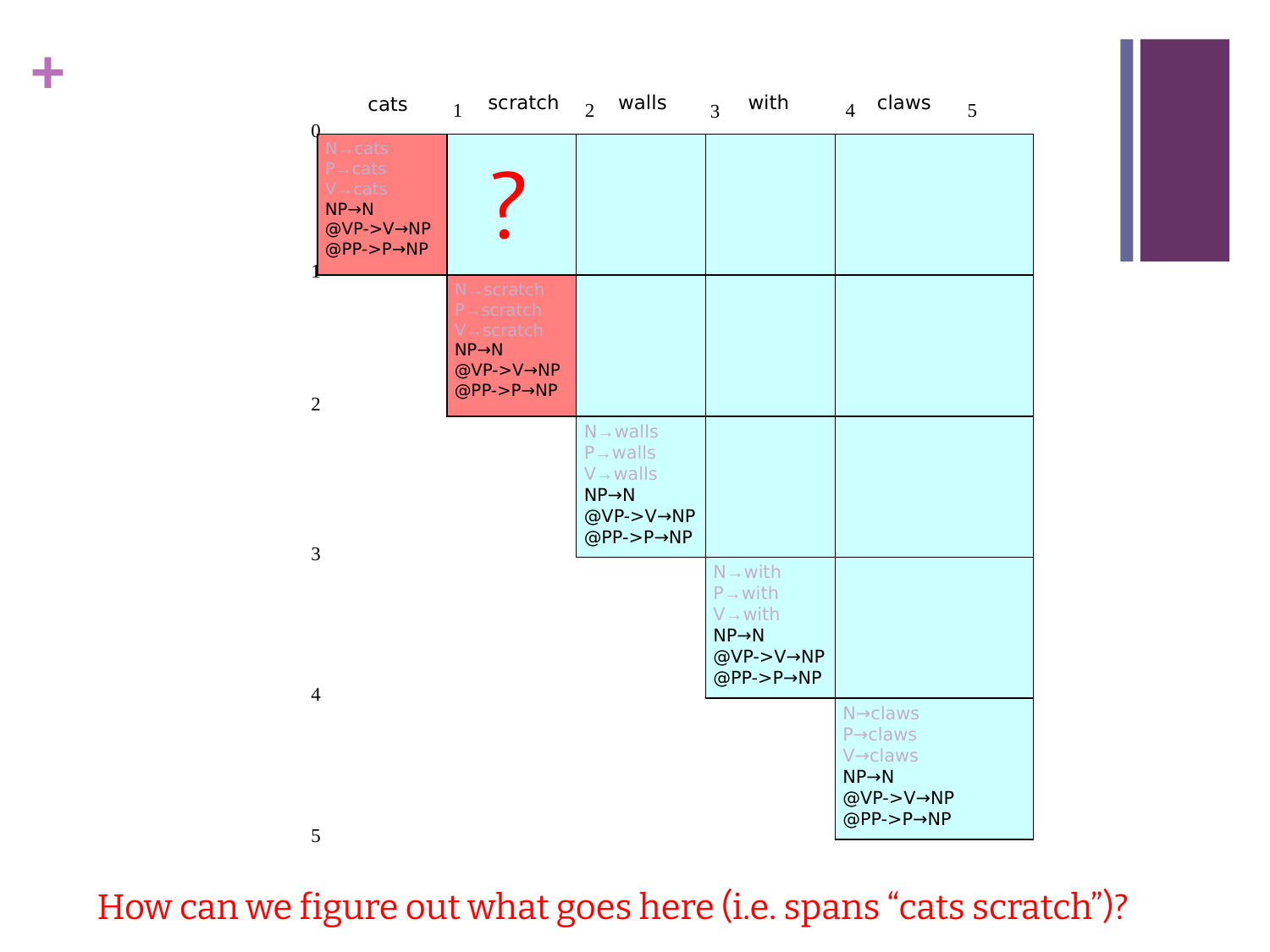

scratch
walls
with
claws
cats
1
2
4
5
3
0
N→cats
P→cats
V→cats
NP→N
@VP->V→NP
@PP->P→NP

?
1
N→scratch
P→scratch
V→scratch
NP→N
@VP->V→NP
@PP->P→NP

2
N→walls
P→walls
V→walls
NP→N
@VP->V→NP
@PP->P→NP

3
N→with
P→with
V→with
NP→N
@VP->V→NP
@PP->P→NP

4
N→claws
P→claws
V→claws
NP→N
@VP->V→NP
@PP->P→NP
5
How can we figure out what goes here (i.e. spans “cats scratch”)?